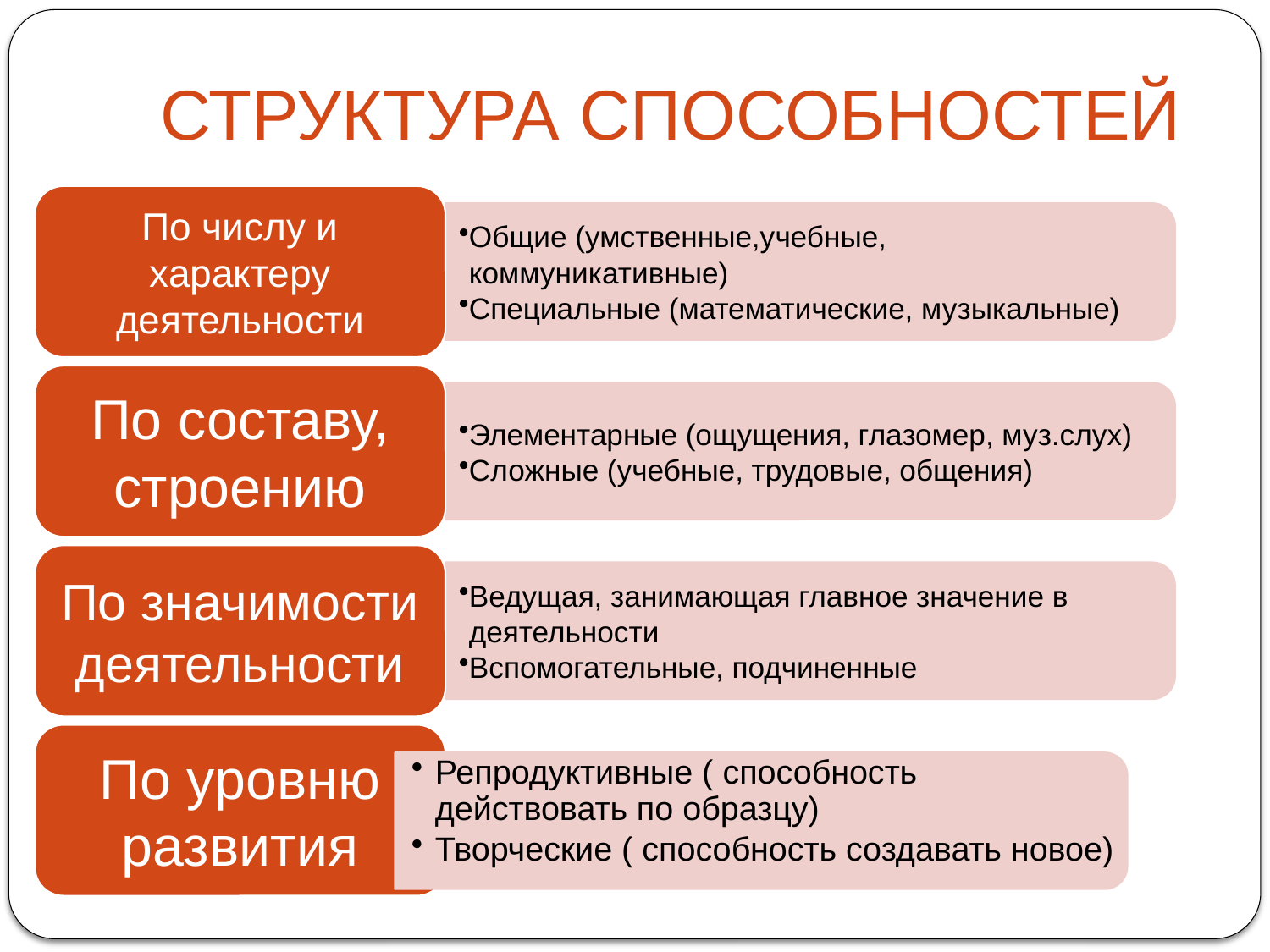

# СТРУКТУРА СПОСОБНОСТЕЙ
По числу и характеру деятельности
Общие (умственные,учебные, коммуникативные)
Специальные (математические, музыкальные)
По составу, строению
Элементарные (ощущения, глазомер, муз.слух)
Сложные (учебные, трудовые, общения)
По значимости деятельности
Ведущая, занимающая главное значение в деятельности
Вспомогательные, подчиненные

Репродуктивные ( способность действовать по образцу)
Творческие ( способность создавать новое)